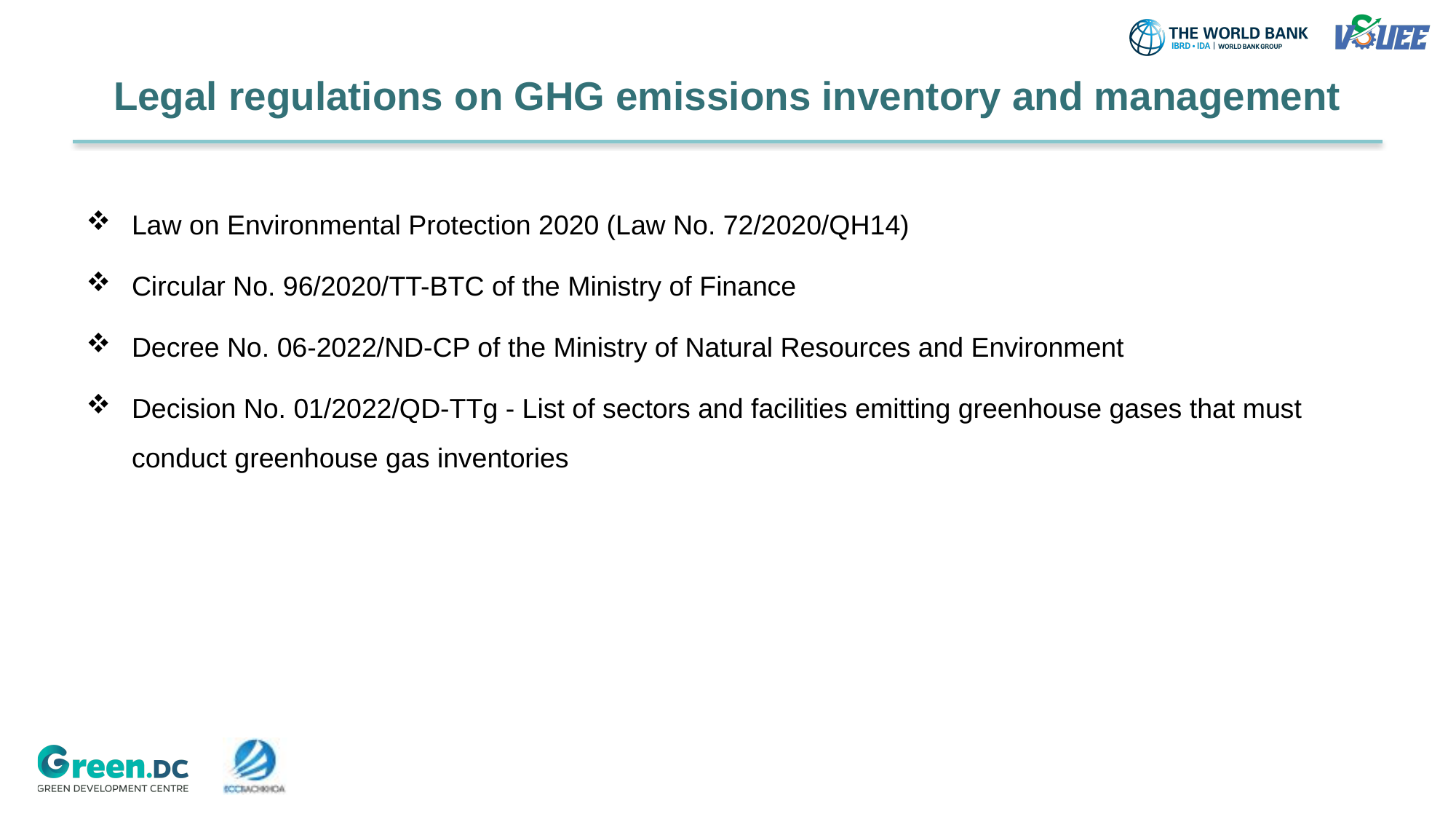

# Legal regulations on GHG emissions inventory and management
Law on Environmental Protection 2020 (Law No. 72/2020/QH14)
Circular No. 96/2020/TT-BTC of the Ministry of Finance
Decree No. 06-2022/ND-CP of the Ministry of Natural Resources and Environment
Decision No. 01/2022/QD-TTg - List of sectors and facilities emitting greenhouse gases that must conduct greenhouse gas inventories